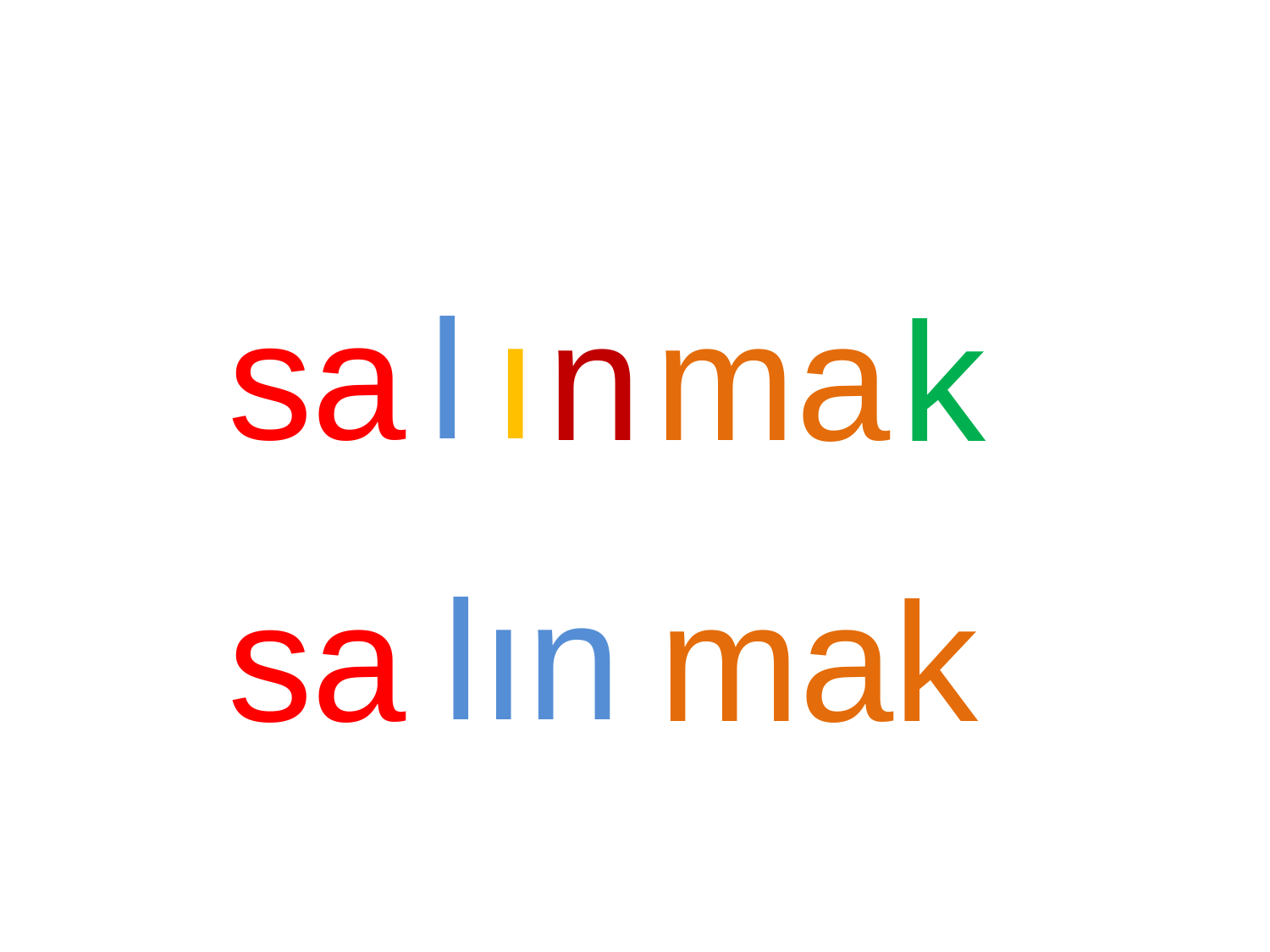

l
ı
sa
n
ma
k
lın
sa
mak